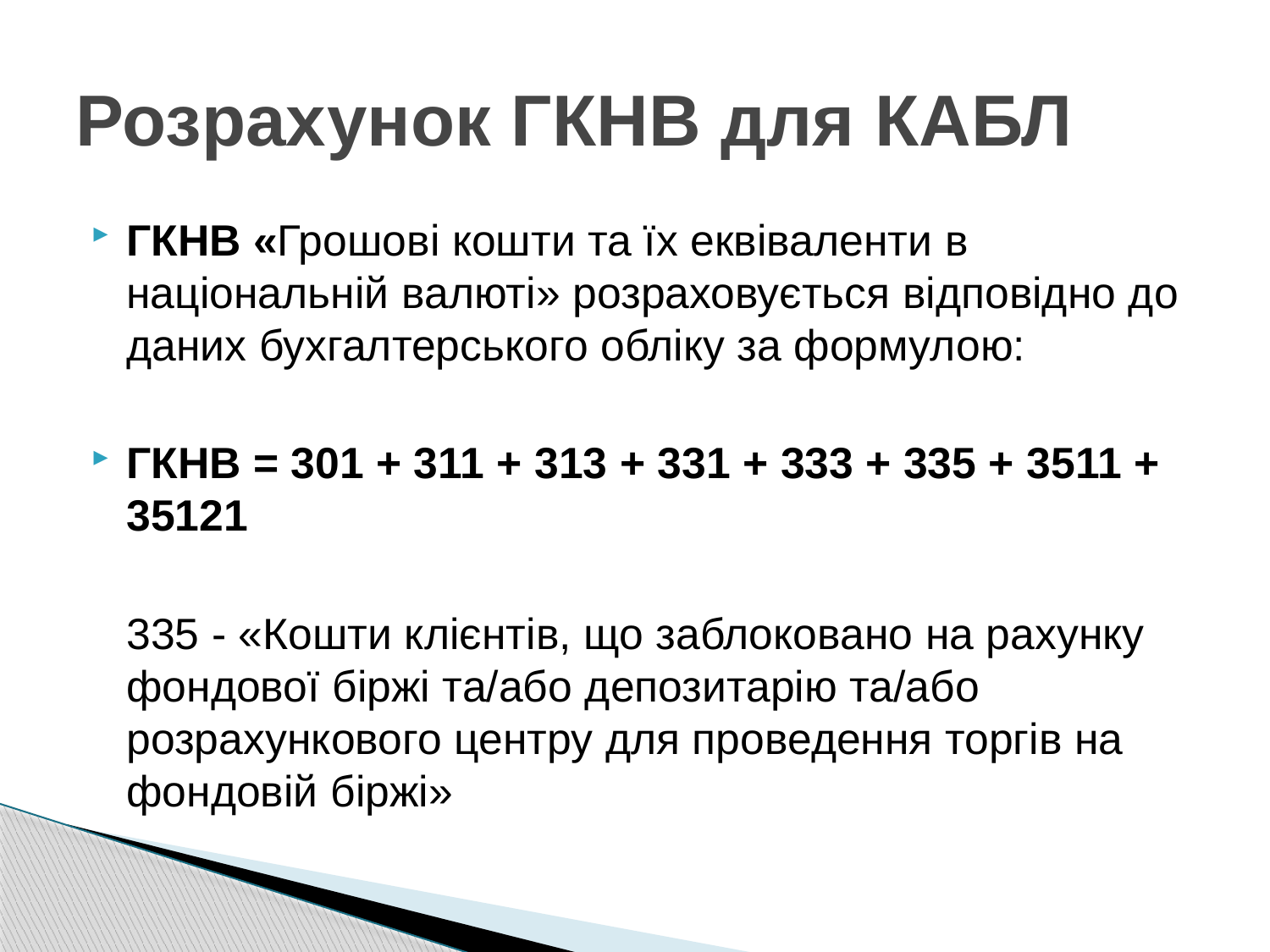

# Розрахунок ГКНВ для КАБЛ
ГКНВ «Грошові кошти та їх еквіваленти в національній валюті» розраховується відповідно до даних бухгалтерського обліку за формулою:

ГКНВ = 301 + 311 + 313 + 331 + 333 + 335 + 3511 + 35121

	335 - «Кошти клієнтів, що заблоковано на рахунку фондової біржі та/або депозитарію та/або розрахункового центру для проведення торгів на фондовій біржі»